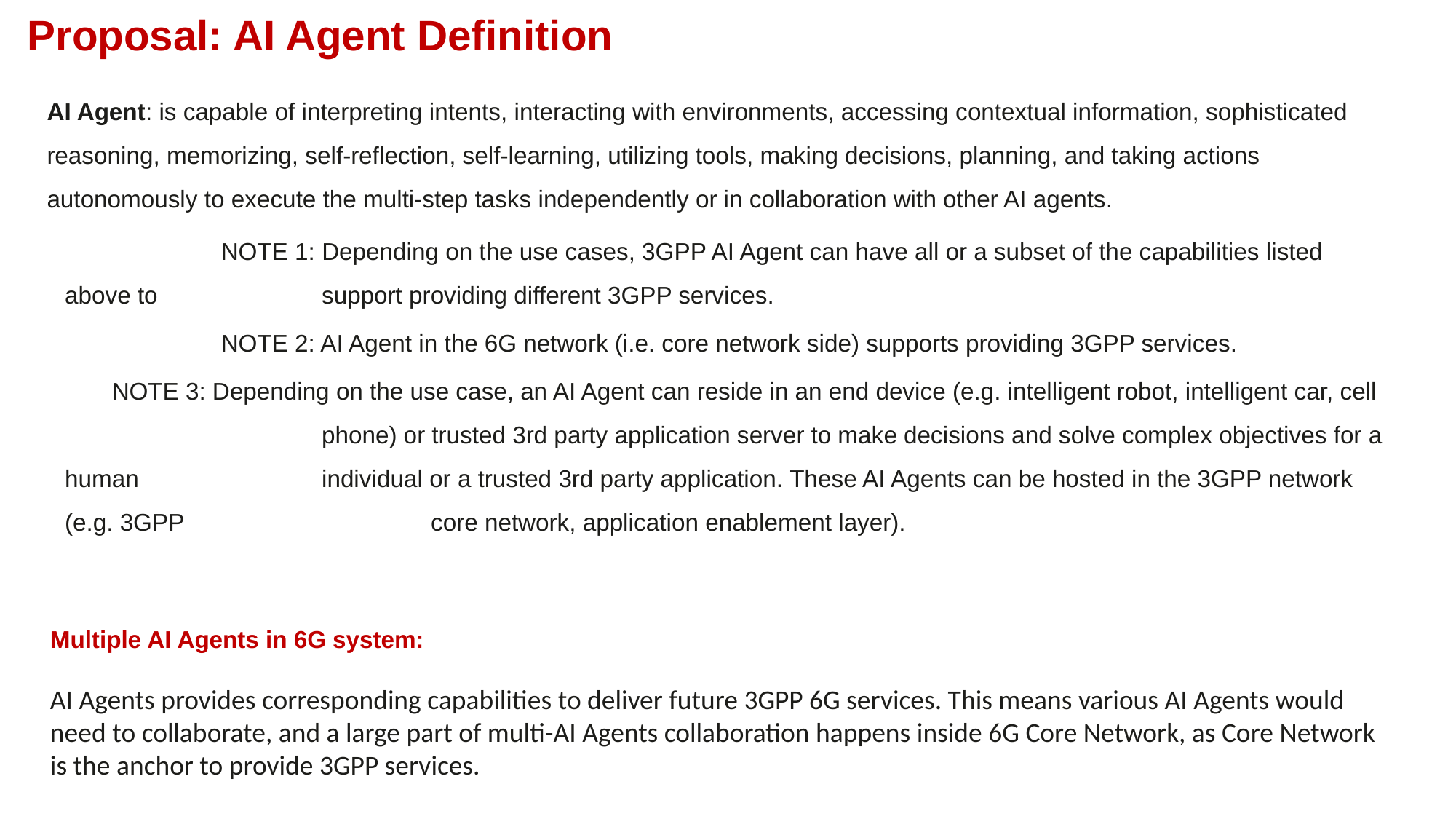

Proposal: AI Agent Definition
AI Agent: is capable of interpreting intents, interacting with environments, accessing contextual information, sophisticated reasoning, memorizing, self-reflection, self-learning, utilizing tools, making decisions, planning, and taking actions autonomously to execute the multi-step tasks independently or in collaboration with other AI agents.
	       NOTE 1: Depending on the use cases, 3GPP AI Agent can have all or a subset of the capabilities listed above to 	                      support providing different 3GPP services.
	       NOTE 2: AI Agent in the 6G network (i.e. core network side) supports providing 3GPP services.
       NOTE 3: Depending on the use case, an AI Agent can reside in an end device (e.g. intelligent robot, intelligent car, cell  	                      phone) or trusted 3rd party application server to make decisions and solve complex objectives for a human  	                      individual or a trusted 3rd party application. These AI Agents can be hosted in the 3GPP network (e.g. 3GPP  	                      core network, application enablement layer).

Multiple AI Agents in 6G system:

AI Agents provides corresponding capabilities to deliver future 3GPP 6G services. This means various AI Agents would need to collaborate, and a large part of multi-AI Agents collaboration happens inside 6G Core Network, as Core Network is the anchor to provide 3GPP services.